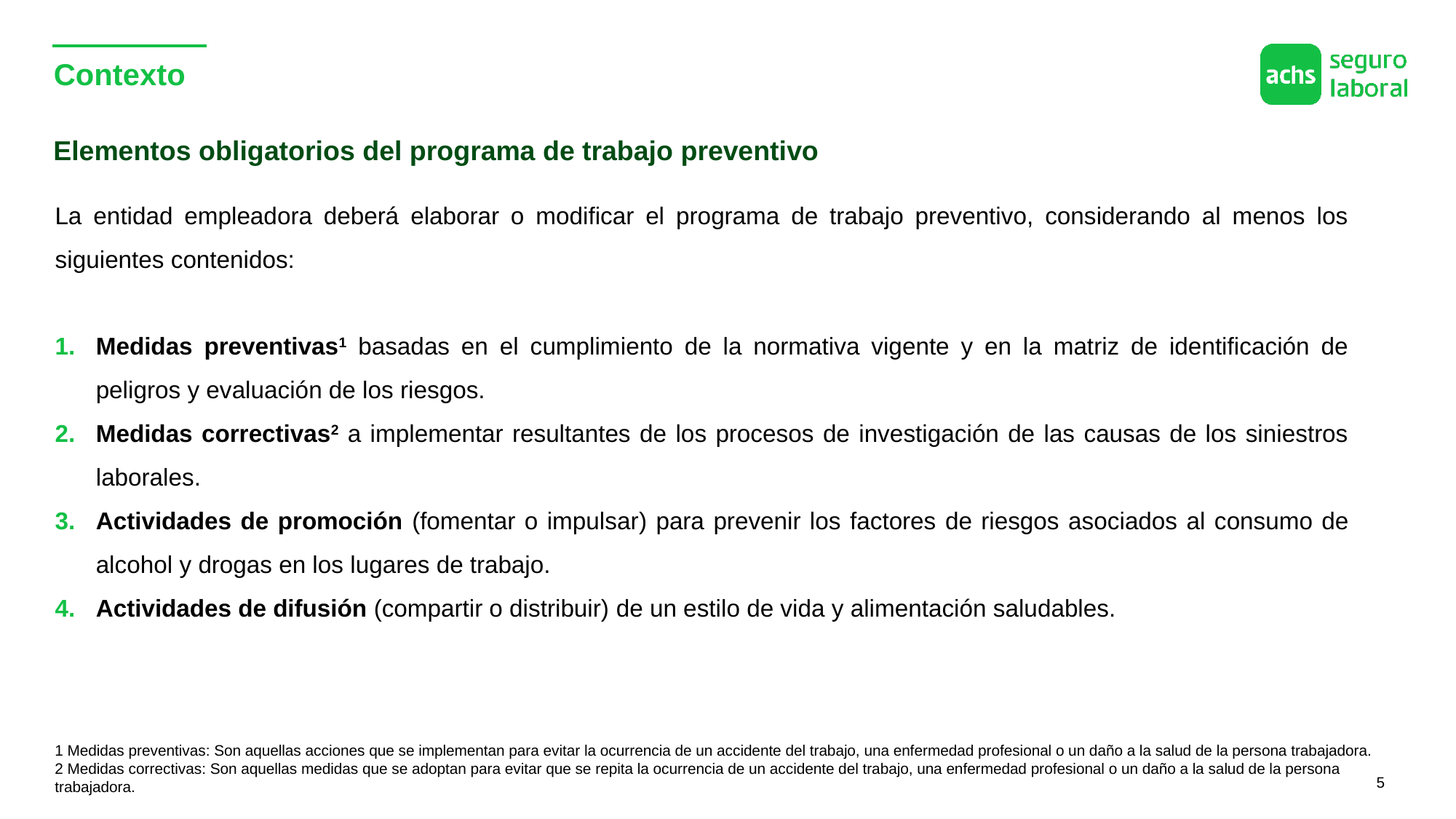

# Contexto
Elementos obligatorios del programa de trabajo preventivo
La entidad empleadora deberá elaborar o modificar el programa de trabajo preventivo, considerando al menos los siguientes contenidos:

Medidas preventivas1 basadas en el cumplimiento de la normativa vigente y en la matriz de identificación de peligros y evaluación de los riesgos.
Medidas correctivas2 a implementar resultantes de los procesos de investigación de las causas de los siniestros laborales.
Actividades de promoción (fomentar o impulsar) para prevenir los factores de riesgos asociados al consumo de alcohol y drogas en los lugares de trabajo.
Actividades de difusión (compartir o distribuir) de un estilo de vida y alimentación saludables.

1 Medidas preventivas: Son aquellas acciones que se implementan para evitar la ocurrencia de un accidente del trabajo, una enfermedad profesional o un daño a la salud de la persona trabajadora.
2 Medidas correctivas: Son aquellas medidas que se adoptan para evitar que se repita la ocurrencia de un accidente del trabajo, una enfermedad profesional o un daño a la salud de la persona trabajadora.
5